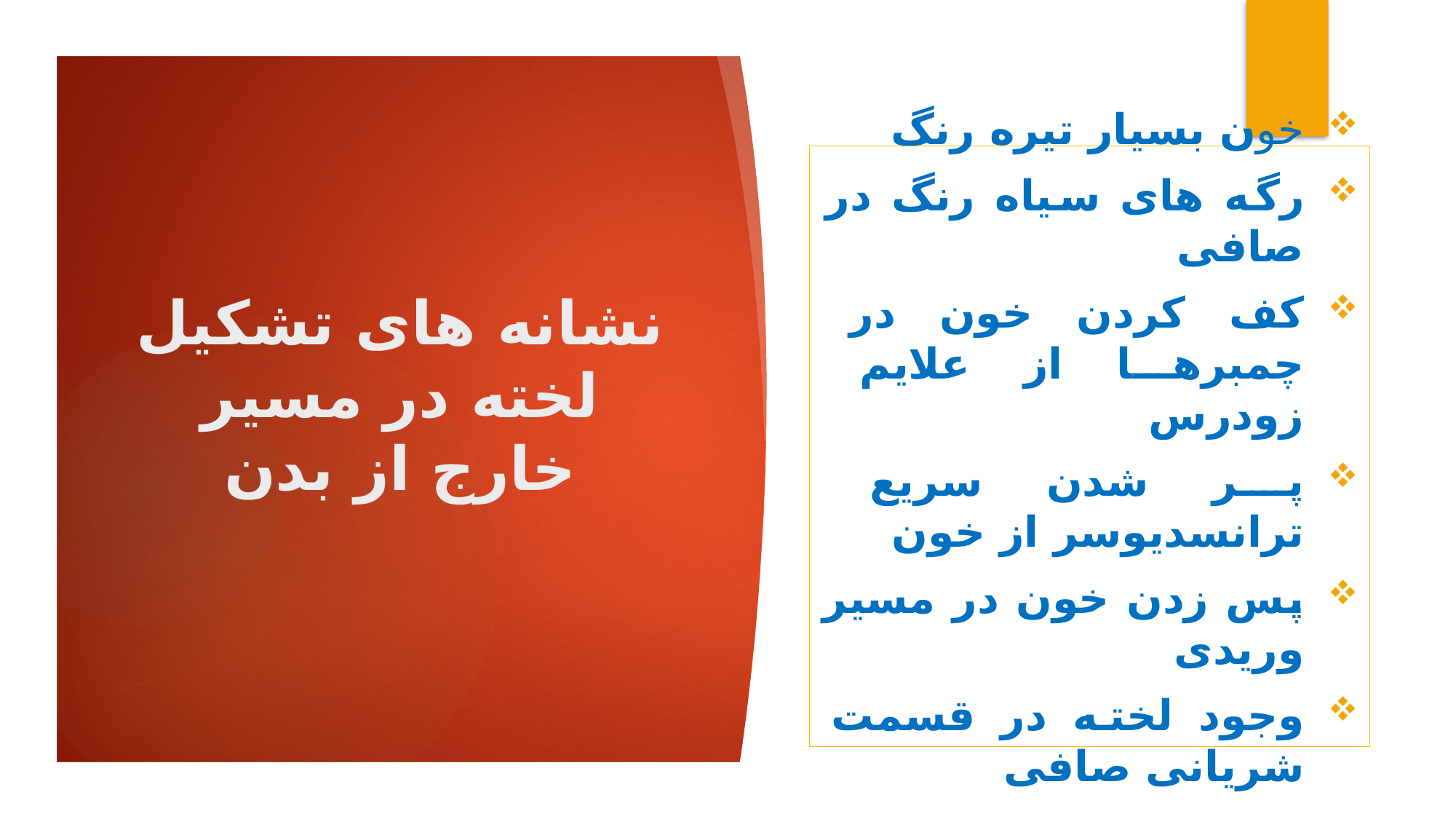

خون بسیار تیره رنگ
رگه های سیاه رنگ در صافی
کف کردن خون در چمبرها از علایم زودرس
پر شدن سریع ترانسدیوسر از خون
پس زدن خون در مسیر وریدی
وجود لخته در قسمت شریانی صافی
# نشانه های تشکیل لخته در مسیر خارج از بدن